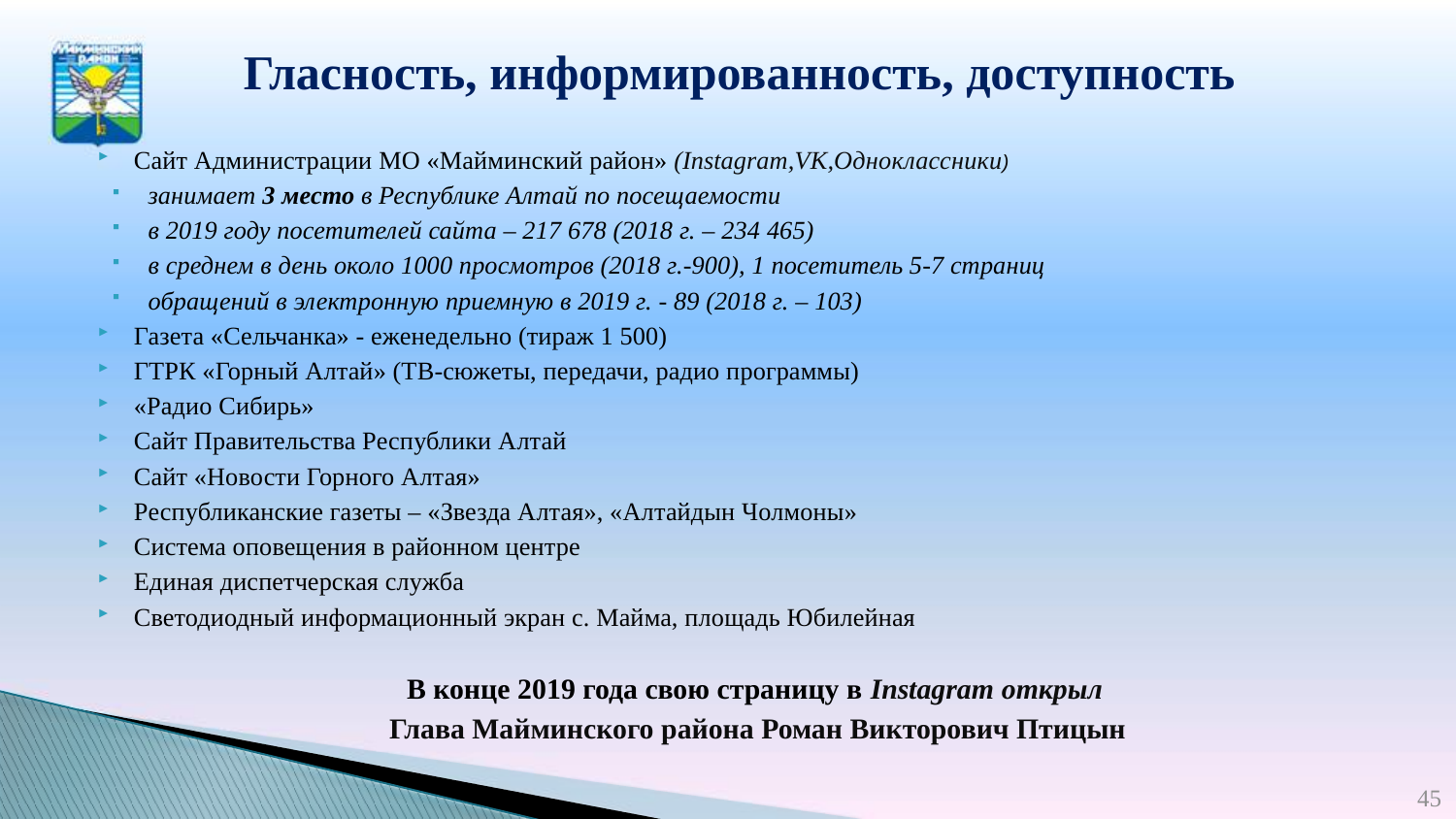

Гласность, информированность, доступность
Сайт Администрации МО «Майминский район» (Instagram,VK,Одноклассники)
занимает 3 место в Республике Алтай по посещаемости
в 2019 году посетителей сайта – 217 678 (2018 г. – 234 465)
в среднем в день около 1000 просмотров (2018 г.-900), 1 посетитель 5-7 страниц
обращений в электронную приемную в 2019 г. - 89 (2018 г. – 103)
Газета «Сельчанка» - еженедельно (тираж 1 500)
ГТРК «Горный Алтай» (ТВ-сюжеты, передачи, радио программы)
«Радио Сибирь»
Сайт Правительства Республики Алтай
Сайт «Новости Горного Алтая»
Республиканские газеты – «Звезда Алтая», «Алтайдын Чолмоны»
Система оповещения в районном центре
Единая диспетчерская служба
Светодиодный информационный экран с. Майма, площадь Юбилейная

В конце 2019 года свою страницу в Instagram открыл
Глава Майминского района Роман Викторович Птицын
45